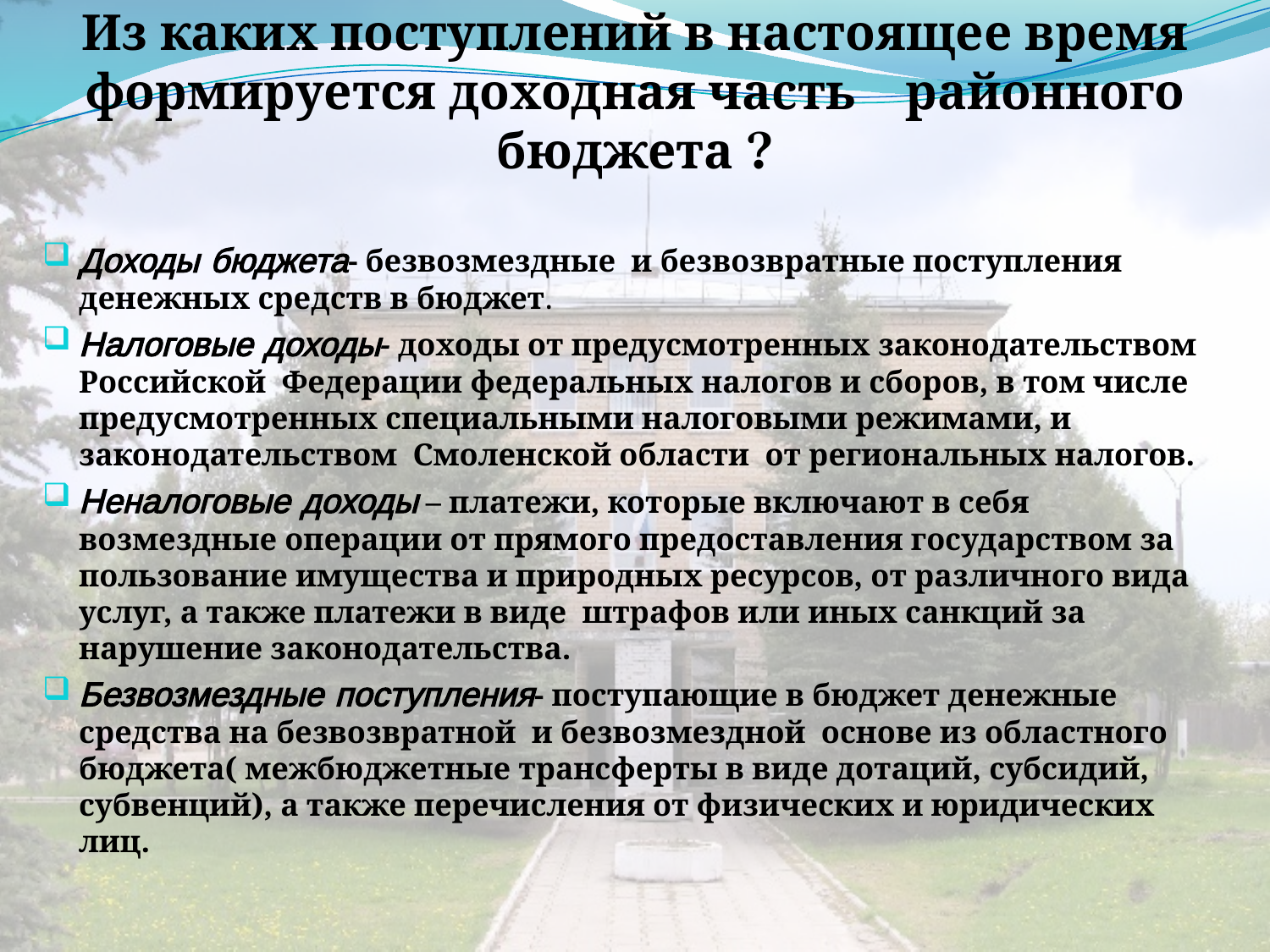

# Из каких поступлений в настоящее время формируется доходная часть    районного бюджета ?

Доходы бюджета- безвозмездные  и безвозвратные поступления денежных средств в бюджет.
Налоговые доходы- доходы от предусмотренных законодательством Российской  Федерации федеральных налогов и сборов, в том числе предусмотренных специальными налоговыми режимами, и законодательством  Смоленской области  от региональных налогов.
Неналоговые доходы – платежи, которые включают в себя возмездные операции от прямого предоставления государством за пользование имущества и природных ресурсов, от различного вида услуг, а также платежи в виде  штрафов или иных санкций за нарушение законодательства.
Безвозмездные поступления- поступающие в бюджет денежные средства на безвозвратной  и безвозмездной  основе из областного бюджета( межбюджетные трансферты в виде дотаций, субсидий, субвенций), а также перечисления от физических и юридических лиц.